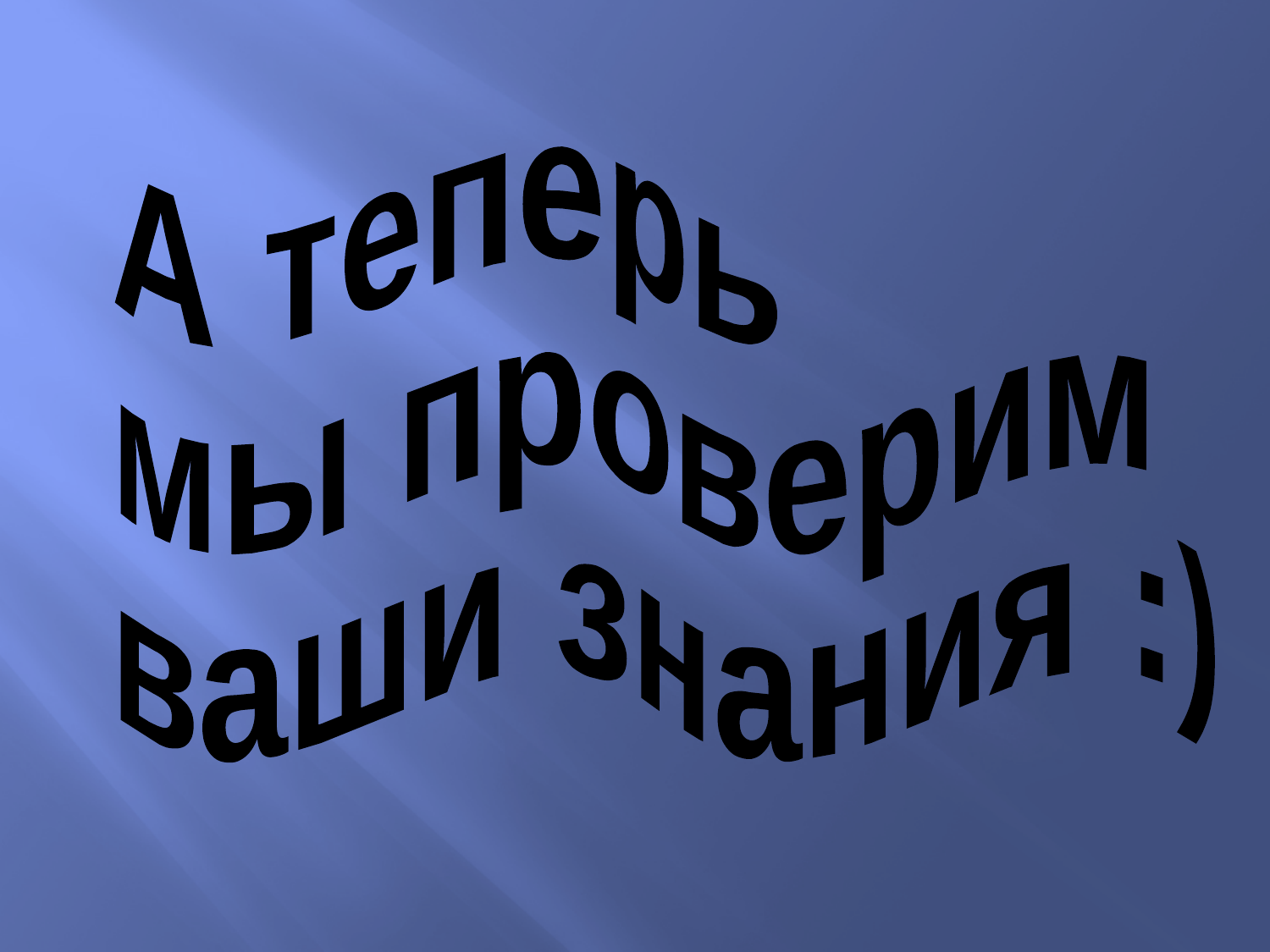

А теперь
мы проверим
ваши знания :)